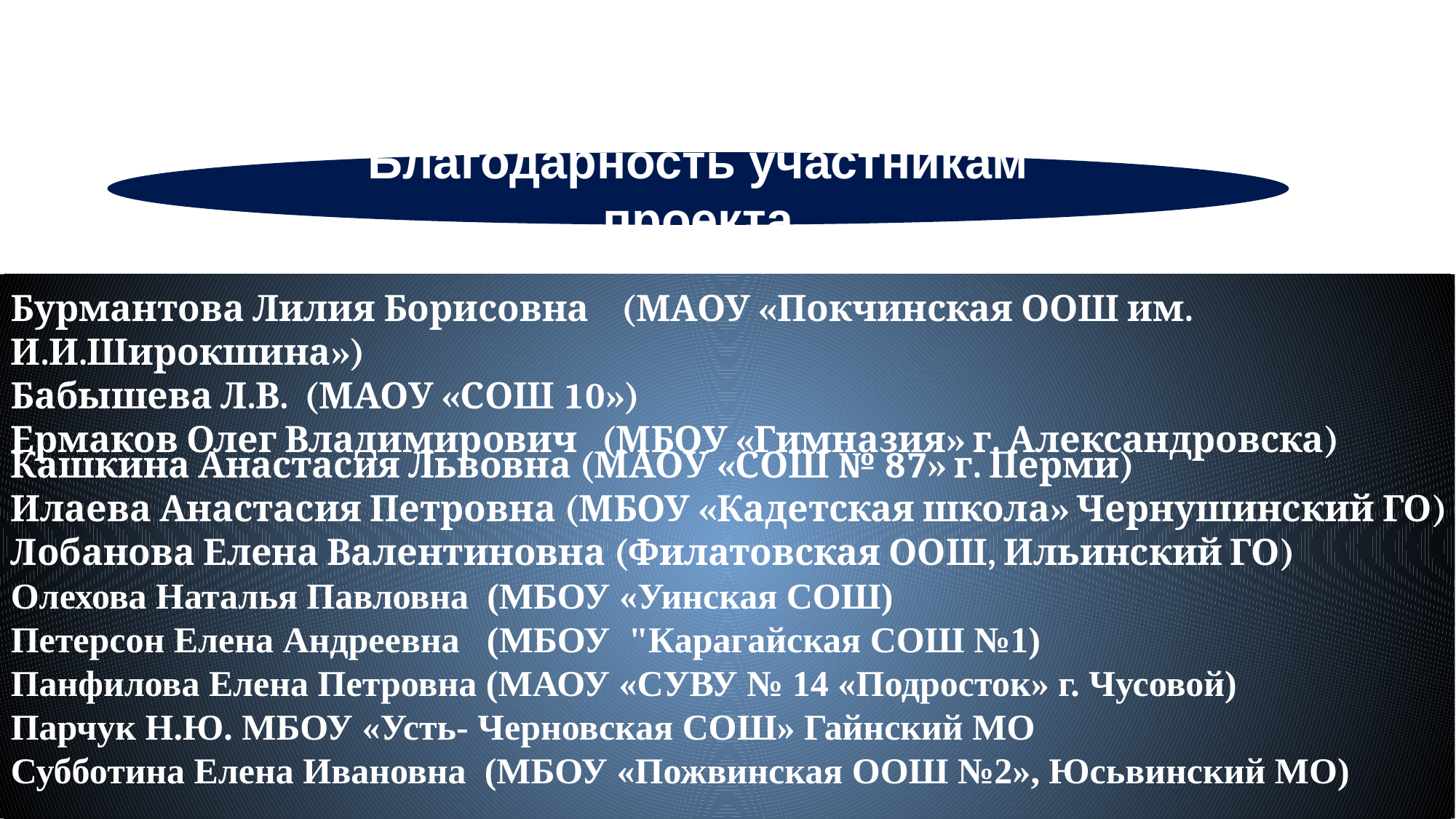

Благодарность участникам проекта

Бурмантова Лилия Борисовна    (МАОУ «Покчинская ООШ им. И.И.Широкшина»)
Бабышева Л.В.  (МАОУ «СОШ 10»)
Ермаков Олег Владимирович   (МБОУ «Гимназия» г. Александровска)
Кашкина Анастасия Львовна (МАОУ «СОШ № 87» г. Перми)
Илаева Анастасия Петровна (МБОУ «Кадетская школа» Чернушинский ГО) Лобанова Елена Валентиновна (Филатовская ООШ, Ильинский ГО)
Олехова Наталья Павловна  (МБОУ «Уинская СОШ)
Петерсон Елена Андреевна   (МБОУ  "Карагайская СОШ №1)
Панфилова Елена Петровна (МАОУ «СУВУ № 14 «Подросток» г. Чусовой)
Парчук Н.Ю. МБОУ «Усть- Черновская СОШ» Гайнский МО
Субботина Елена Ивановна  (МБОУ «Пожвинская ООШ №2», Юсьвинский МО)